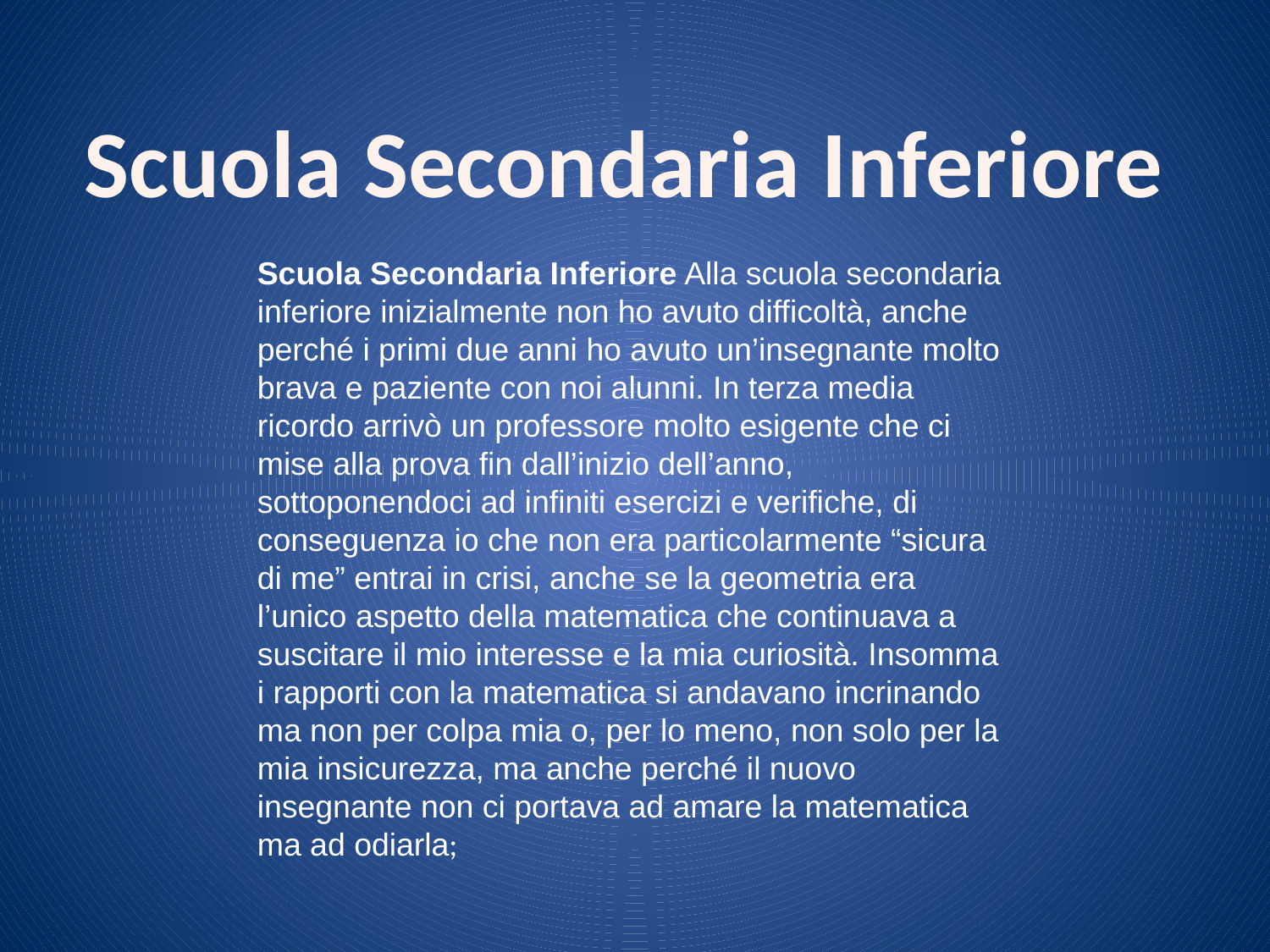

Scuola Secondaria Inferiore
Scuola Secondaria Inferiore Alla scuola secondaria inferiore inizialmente non ho avuto difficoltà, anche perché i primi due anni ho avuto un’insegnante molto brava e paziente con noi alunni. In terza media ricordo arrivò un professore molto esigente che ci mise alla prova fin dall’inizio dell’anno, sottoponendoci ad infiniti esercizi e verifiche, di conseguenza io che non era particolarmente “sicura di me” entrai in crisi, anche se la geometria era l’unico aspetto della matematica che continuava a suscitare il mio interesse e la mia curiosità. Insomma i rapporti con la matematica si andavano incrinando ma non per colpa mia o, per lo meno, non solo per la mia insicurezza, ma anche perché il nuovo insegnante non ci portava ad amare la matematica ma ad odiarla;